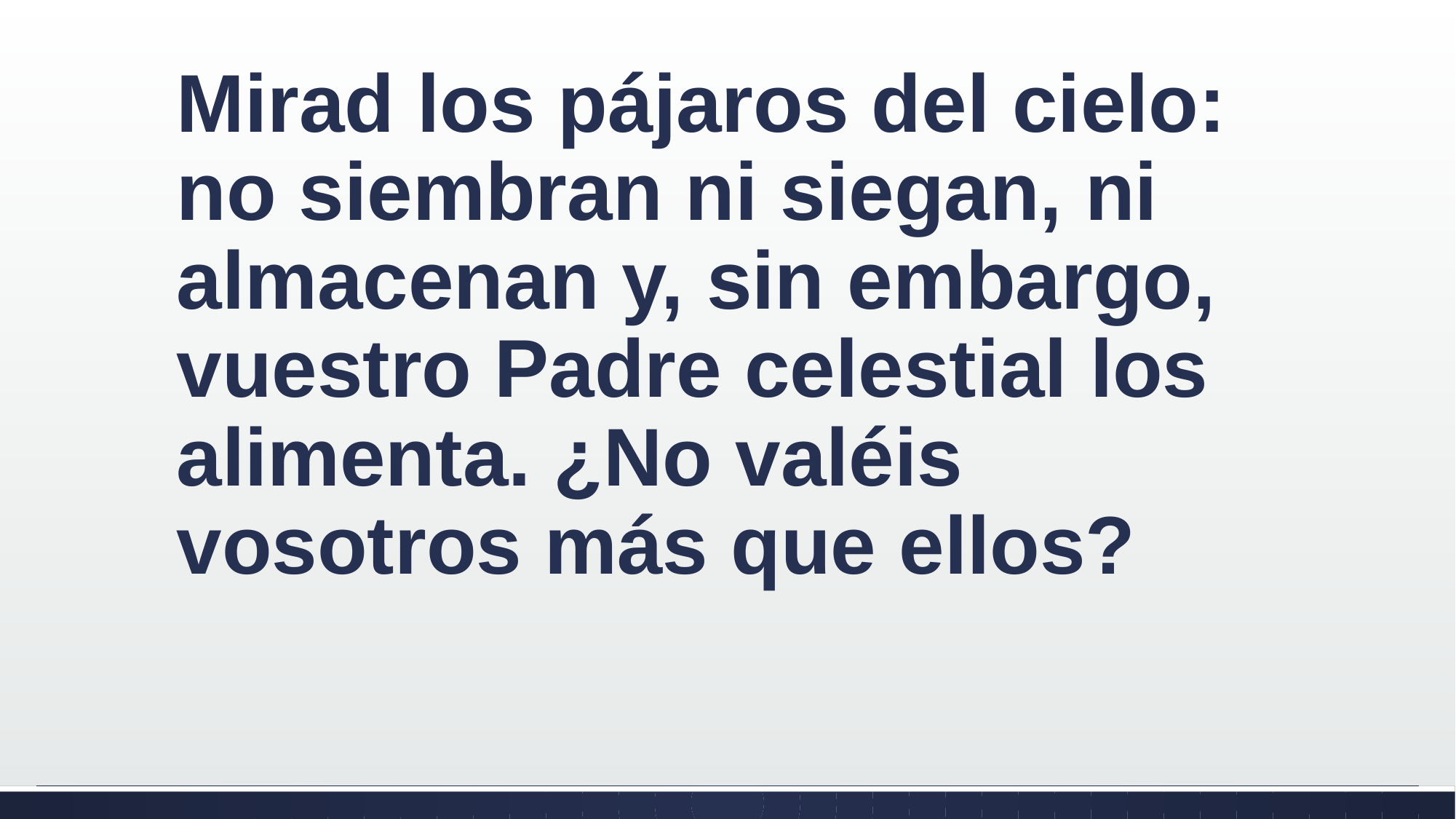

#
Mirad los pájaros del cielo: no siembran ni siegan, ni almacenan y, sin embargo, vuestro Padre celestial los alimenta. ¿No valéis vosotros más que ellos?